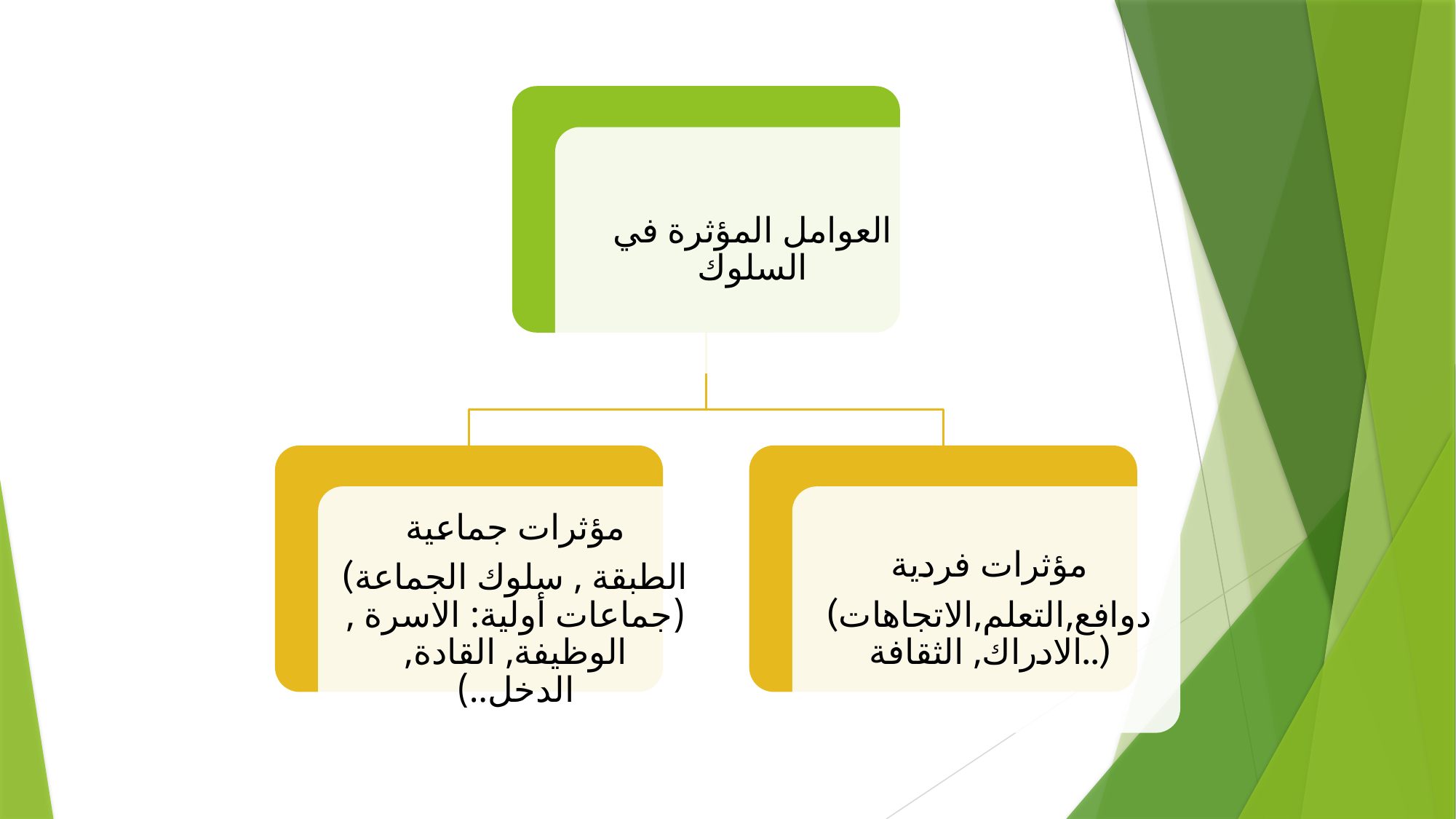

العوامل المؤثرة في السلوك
مؤثرات جماعية
(الطبقة , سلوك الجماعة (جماعات أولية: الاسرة , الوظيفة, القادة, الدخل..)
مؤثرات فردية
(دوافع,التعلم,الاتجاهات الادراك, الثقافة..)